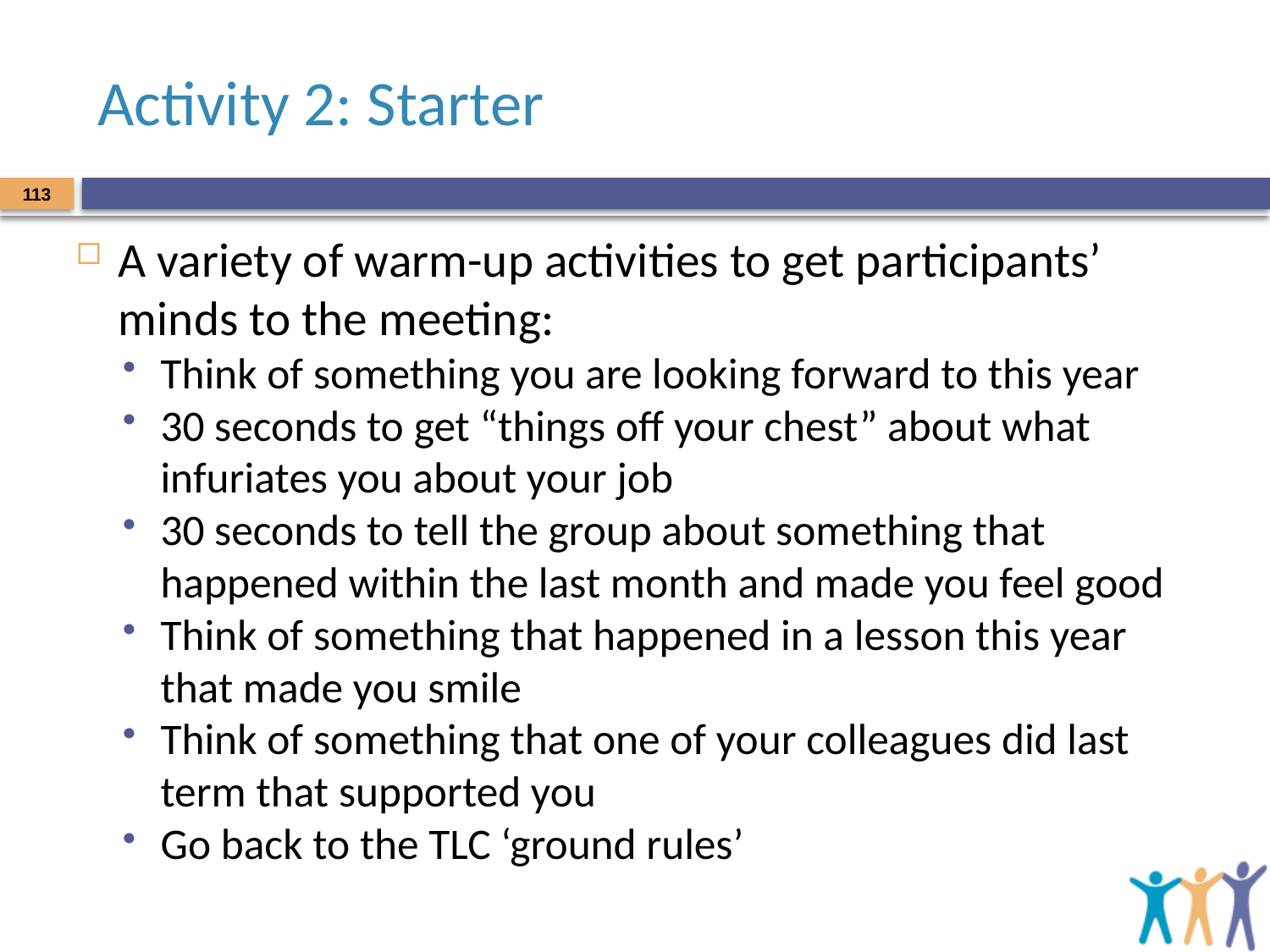

# Activity 2: Starter
113
A variety of warm-up activities to get participants’ minds to the meeting:
Think of something you are looking forward to this year
30 seconds to get “things off your chest” about what infuriates you about your job
30 seconds to tell the group about something that happened within the last month and made you feel good
Think of something that happened in a lesson this year that made you smile
Think of something that one of your colleagues did last term that supported you
Go back to the TLC ‘ground rules’